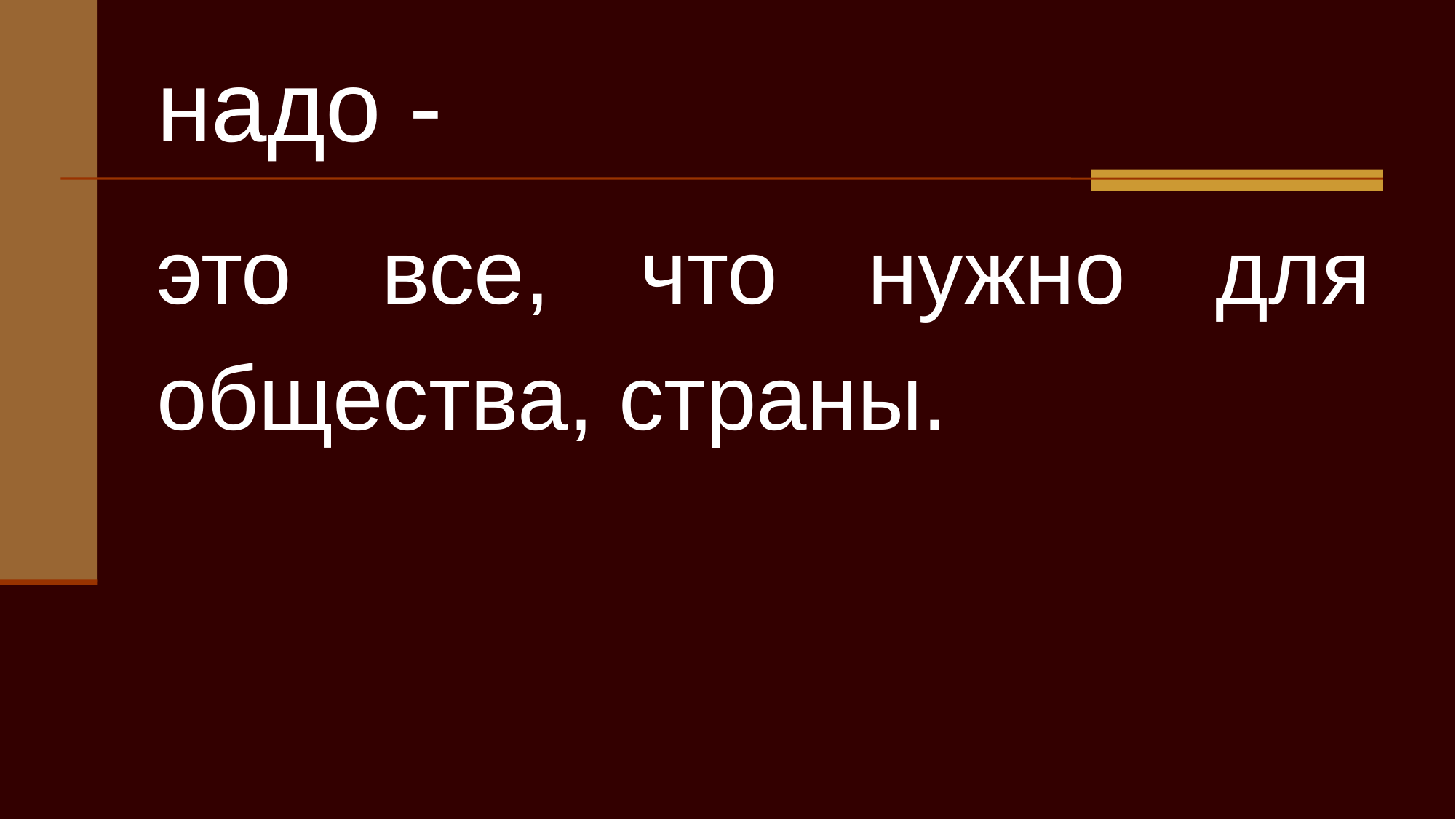

# надо -
это все, что нужно для общества, страны.